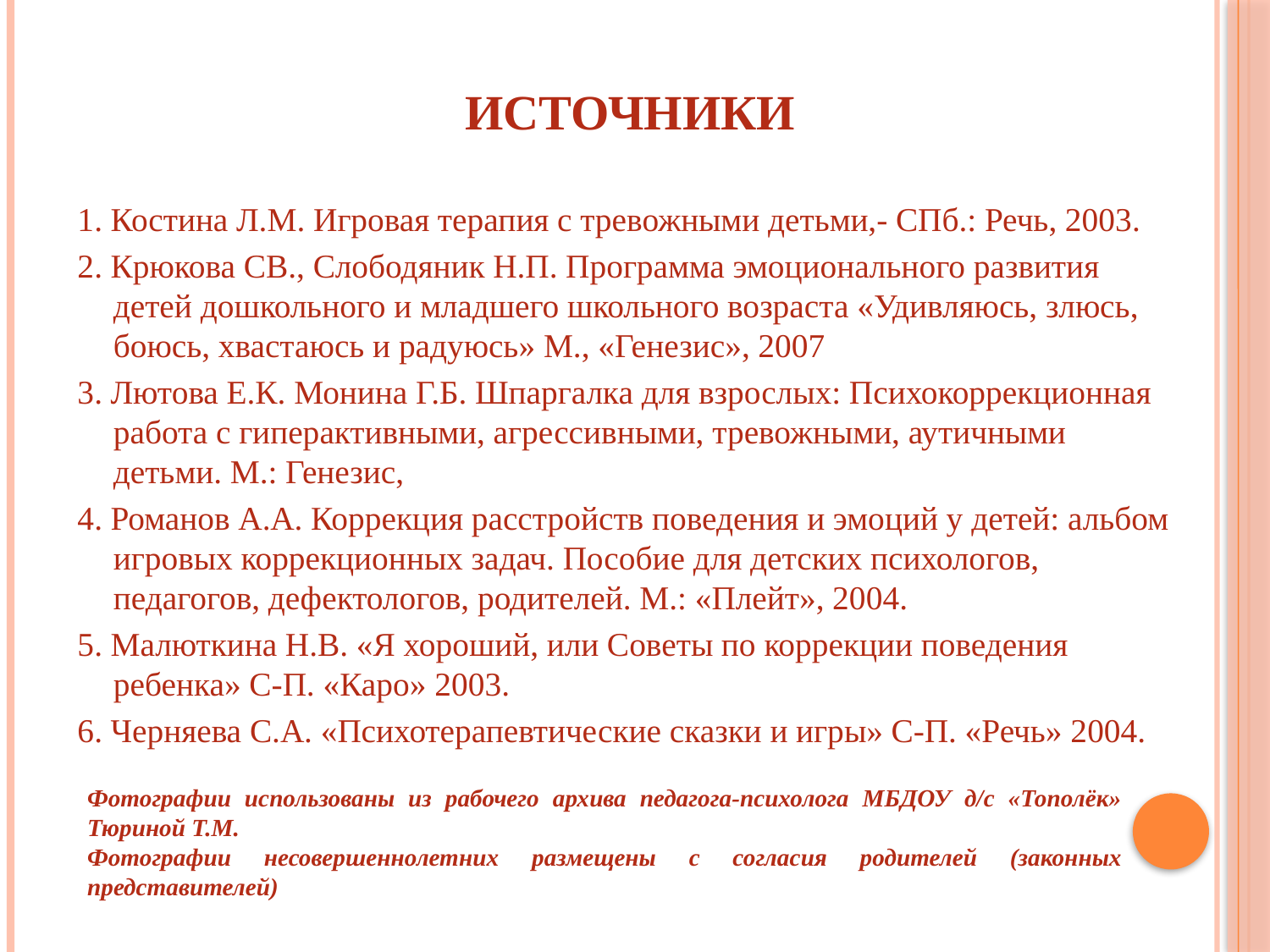

# Источники

1. Костина Л.М. Игровая терапия с тревожными детьми,- СПб.: Речь, 2003.
2. Крюкова СВ., Слободяник Н.П. Программа эмоционального развития детей дошкольного и младшего школьного возраста «Удивляюсь, злюсь, боюсь, хвастаюсь и радуюсь» М., «Генезис», 2007
3. Лютова Е.К. Монина Г.Б. Шпаргалка для взрослых: Психокоррекционная работа с гиперактивными, агрессивными, тревожными, аутичными детьми. М.: Генезис,
4. Романов А.А. Коррекция расстройств поведения и эмоций у детей: альбом игровых коррекционных задач. Пособие для детских психологов, педагогов, дефектологов, родителей. М.: «Плейт», 2004.
5. Малюткина Н.В. «Я хороший, или Советы по коррекции поведения ребенка» С-П. «Каро» 2003.
6. Черняева С.А. «Психотерапевтические сказки и игры» С-П. «Речь» 2004.

Фотографии использованы из рабочего архива педагога-психолога МБДОУ д/с «Тополёк» Тюриной Т.М.
Фотографии несовершеннолетних размещены с согласия родителей (законных представителей)